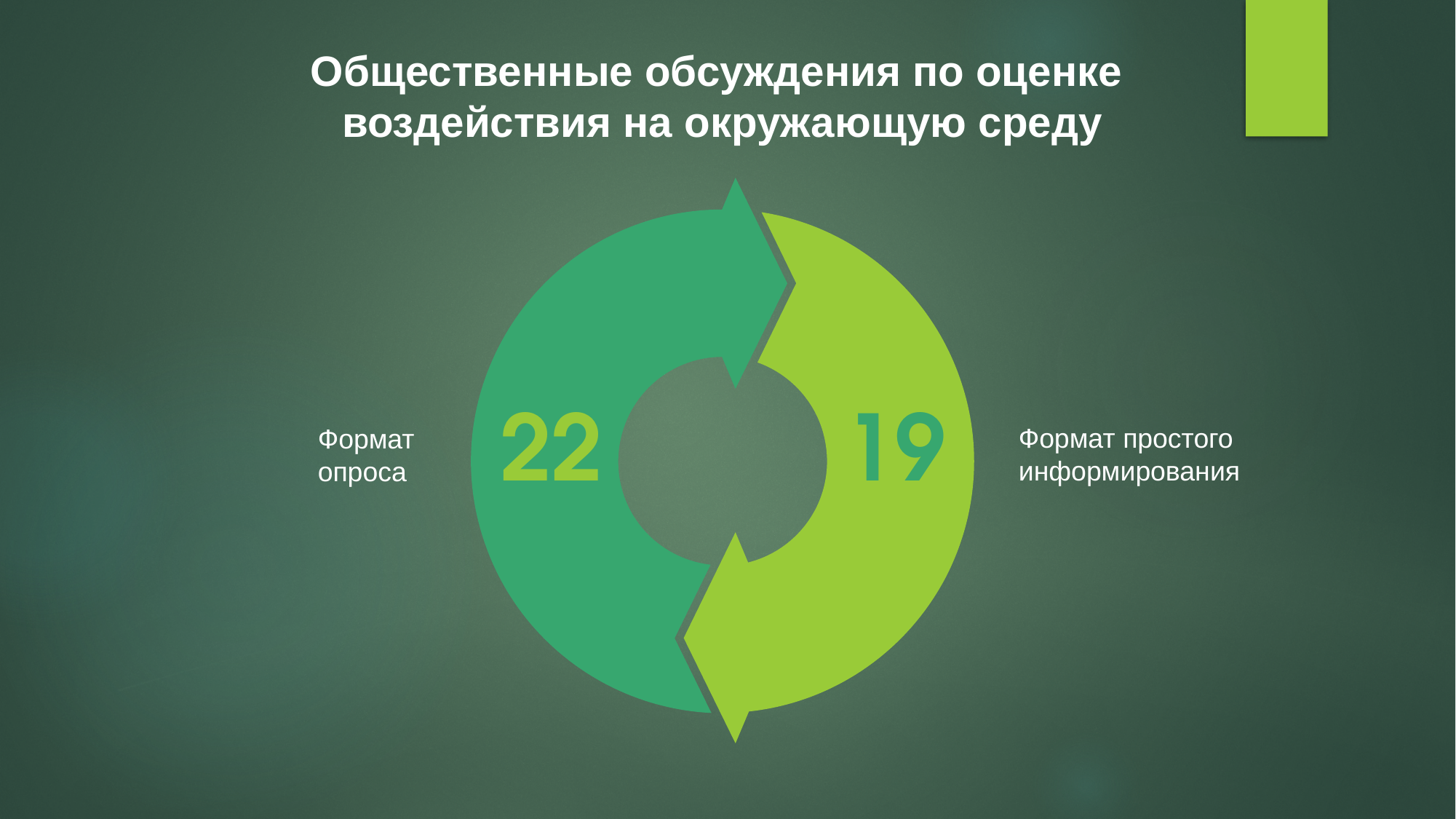

Общественные обсуждения по оценке
воздействия на окружающую среду

22
19
Формат простого
информирования
Формат опроса